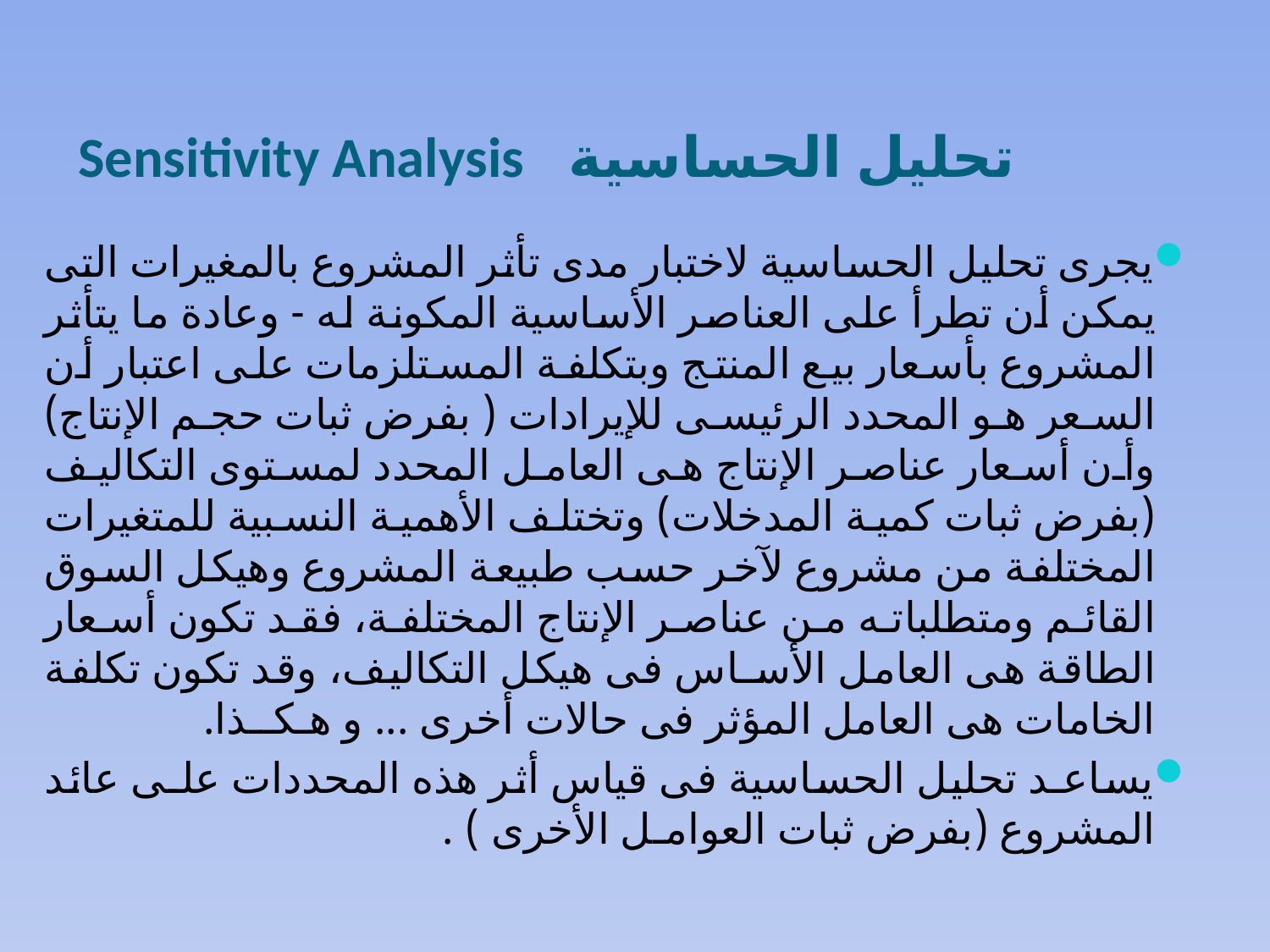

# تحليل الحساسية   Sensitivity Analysis
يجرى تحليل الحساسية لاختبار مدى تأثر المشروع بالمغيرات التى يمكن أن تطرأ على العناصر الأساسية المكونة له - وعادة ما يتأثر المشروع بأسعار بيع المنتج وبتكلفة المستلزمات على اعتبار أن السعر هو المحدد الرئيسى للإيرادات ( بفرض ثبات حجم الإنتاج) وأن أسعار عناصر الإنتاج هى العامل المحدد لمستوى التكاليف (بفرض ثبات كمية المدخلات) وتختلف الأهمية النسبية للمتغيرات المختلفة من مشروع لآخر حسب طبيعة المشروع وهيكل السوق القائم ومتطلباته من عناصر الإنتاج المختلفة، فقد تكون أسعار الطاقة هى العامل الأسـاس فى هيكل التكاليف، وقد تكون تكلفة الخامات هى العامل المؤثر فى حالات أخرى ... و هـكــذا.
يساعـد تحليل الحساسية فى قياس أثر هذه المحددات علـى عائد المشروع (بفرض ثبات العوامـل الأخرى ) .

الدكتور عيسى قداده
80